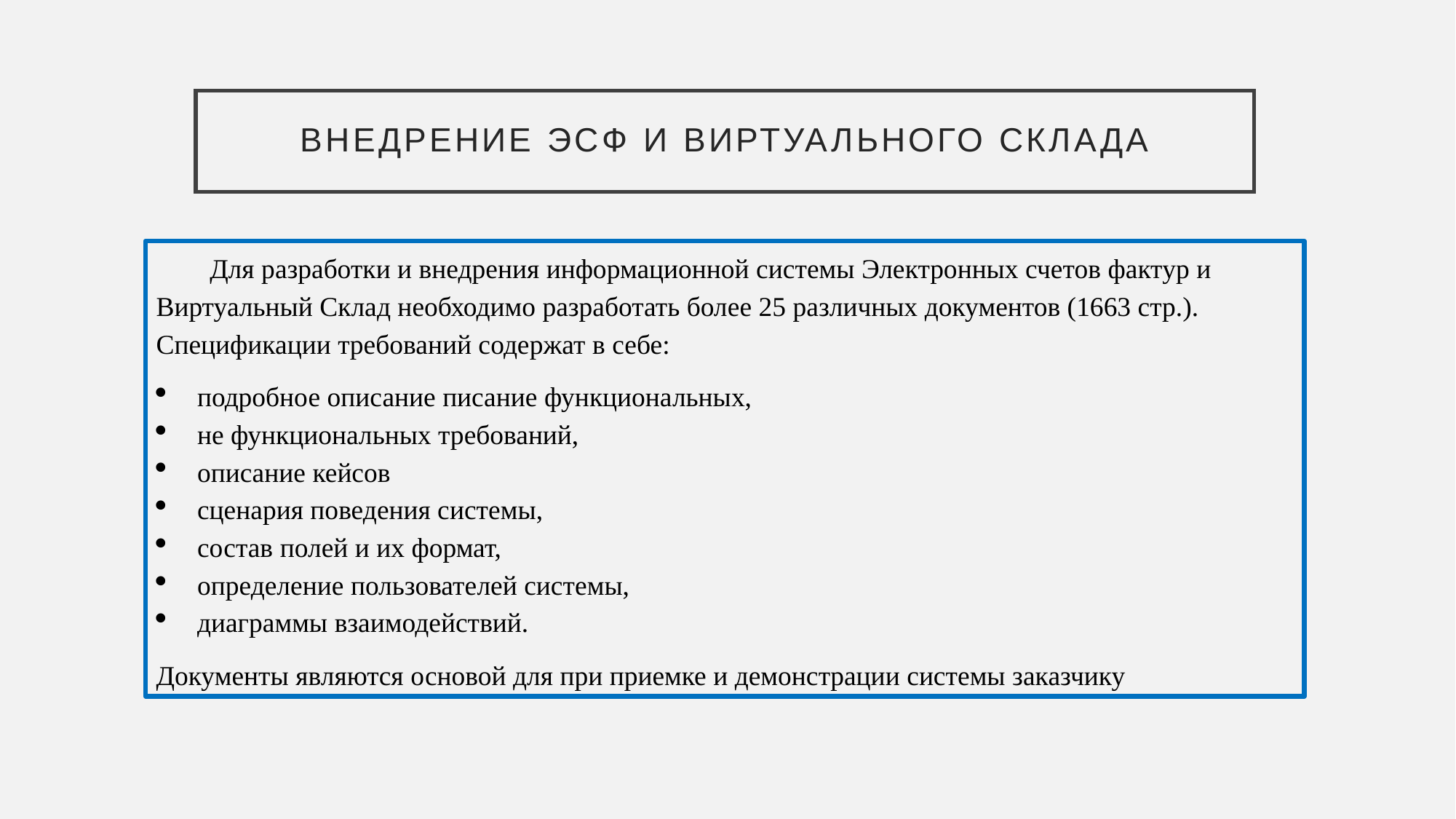

# Внедрение ЭСФ и виртуального склада
Для разработки и внедрения информационной системы Электронных счетов фактур и Виртуальный Склад необходимо разработать более 25 различных документов (1663 стр.). Спецификации требований содержат в себе:
подробное описание писание функциональных,
не функциональных требований,
описание кейсов
сценария поведения системы,
состав полей и их формат,
определение пользователей системы,
диаграммы взаимодействий.
Документы являются основой для при приемке и демонстрации системы заказчику